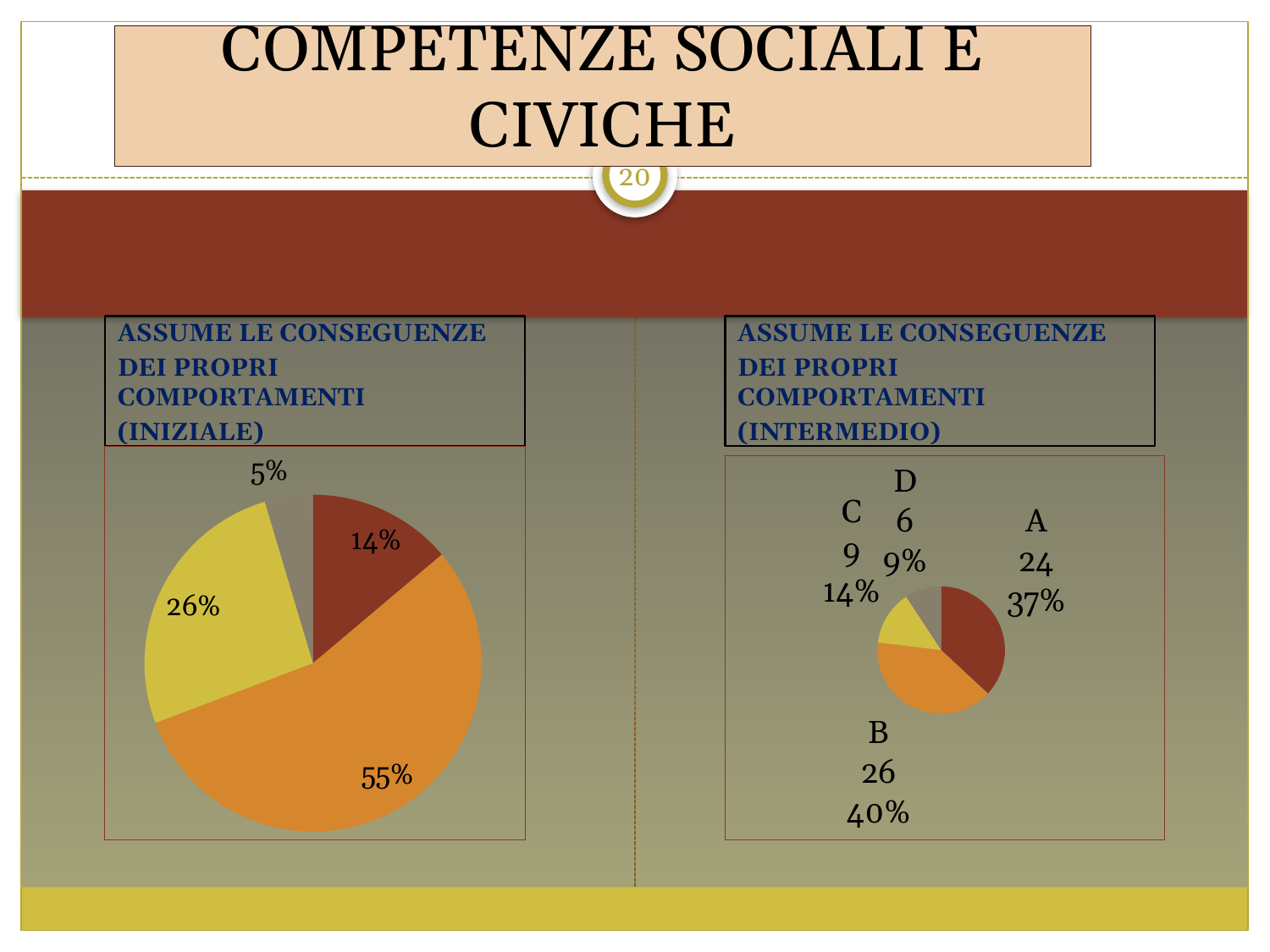

# COMPETENZE SOCIALI E CIVICHE
20
ASSUME LE CONSEGUENZE
DEI PROPRI COMPORTAMENTI
(INIZIALE)
ASSUME LE CONSEGUENZE
DEI PROPRI COMPORTAMENTI
(INTERMEDIO)

### Chart

| Category | Vendite |
|---|---|
| A | 9.0 |
| B | 36.0 |
| C | 17.0 |
| D | 3.0 |

### Chart

| Category | Vendite |
|---|---|
| A | 24.0 |
| B | 26.0 |
| C | 9.0 |
| D | 6.0 |